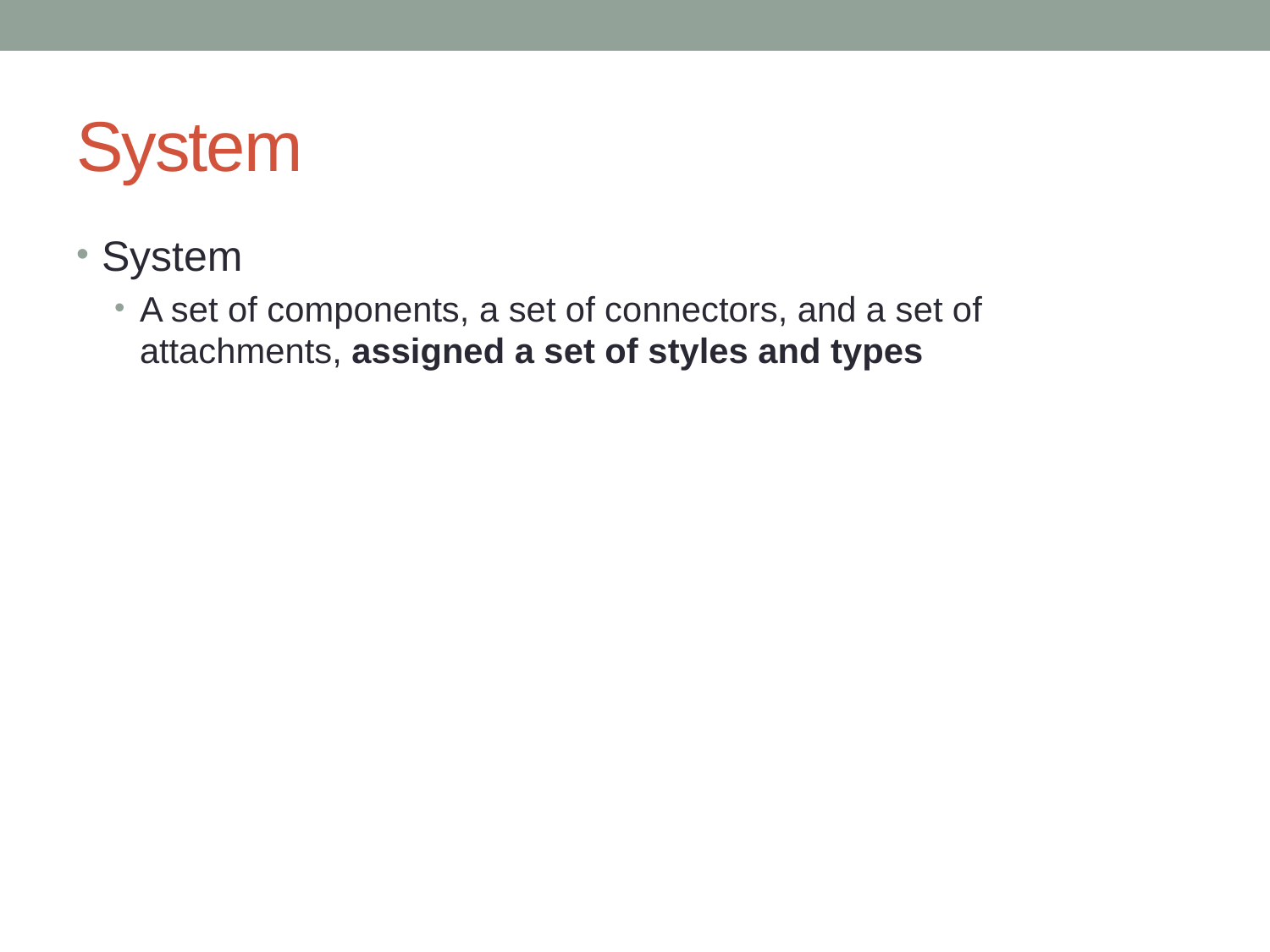

# System
System
A set of components, a set of connectors, and a set of attachments, assigned a set of styles and types